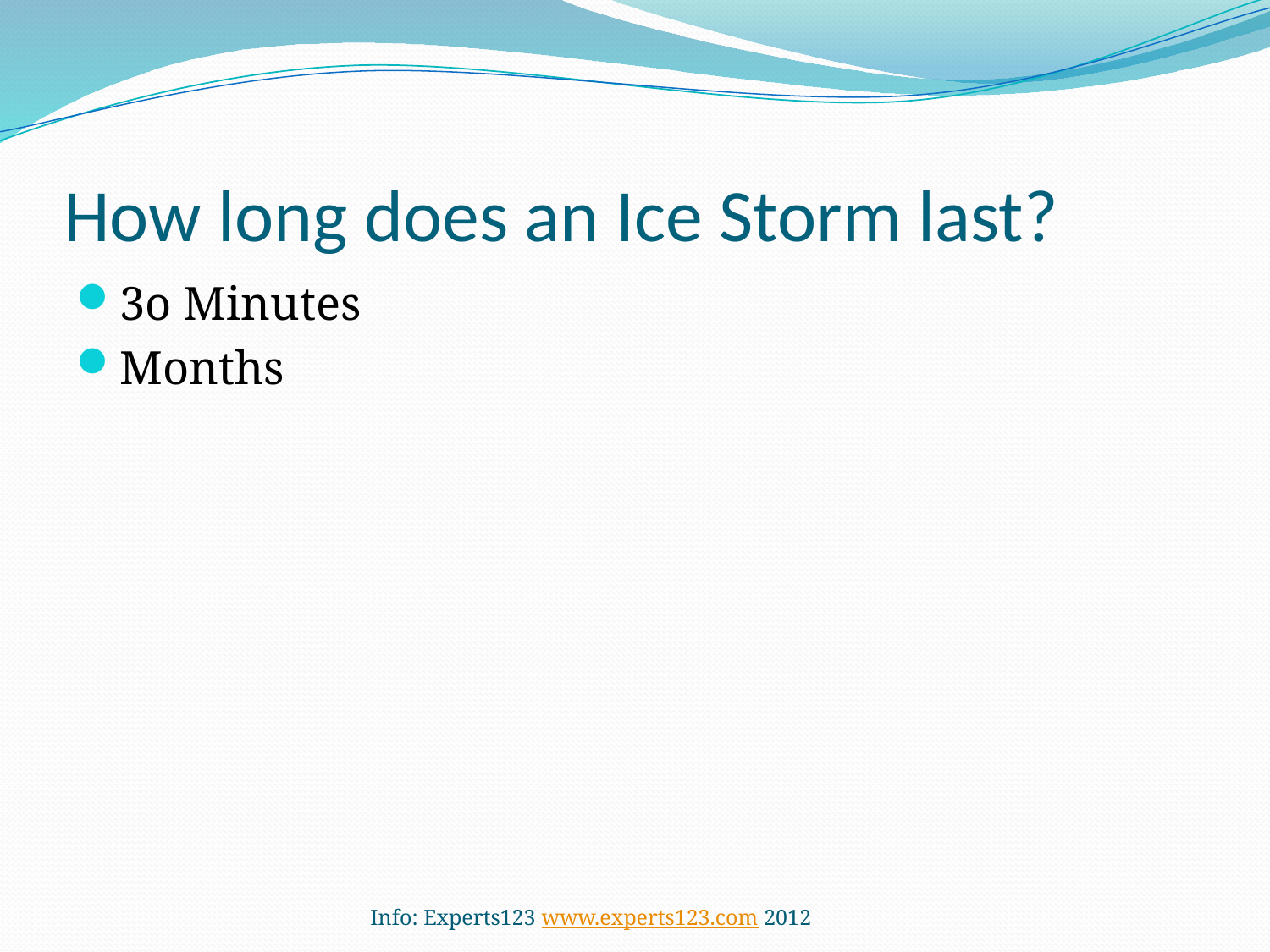

# How long does an Ice Storm last?
3o Minutes
Months
Info: Experts123 www.experts123.com 2012